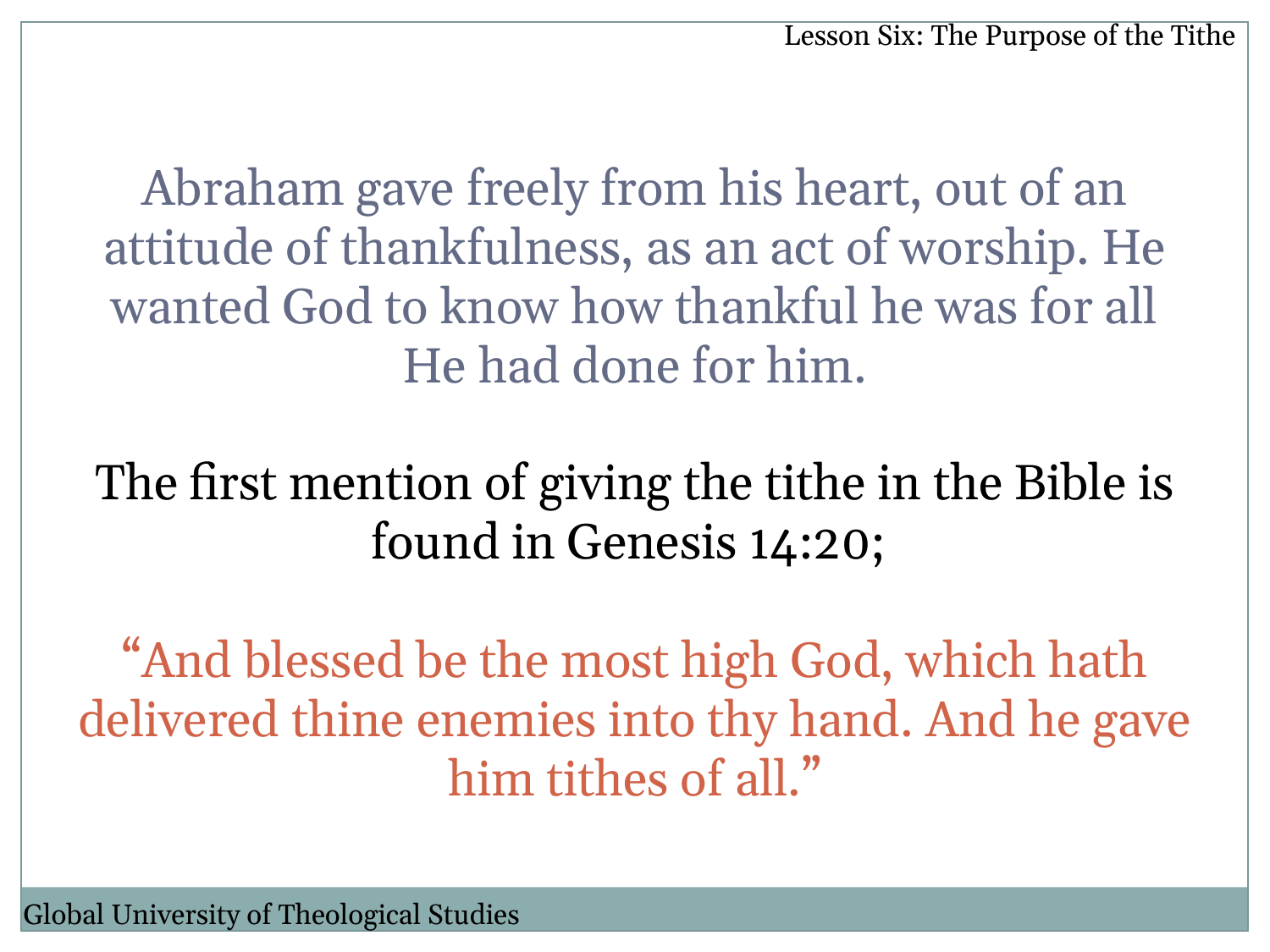

Lesson Six: The Purpose of the Tithe
Abraham gave freely from his heart, out of an attitude of thankfulness, as an act of worship. He wanted God to know how thankful he was for all He had done for him.
The first mention of giving the tithe in the Bible is found in Genesis 14:20;

“And blessed be the most high God, which hath delivered thine enemies into thy hand. And he gave him tithes of all.”
Global University of Theological Studies